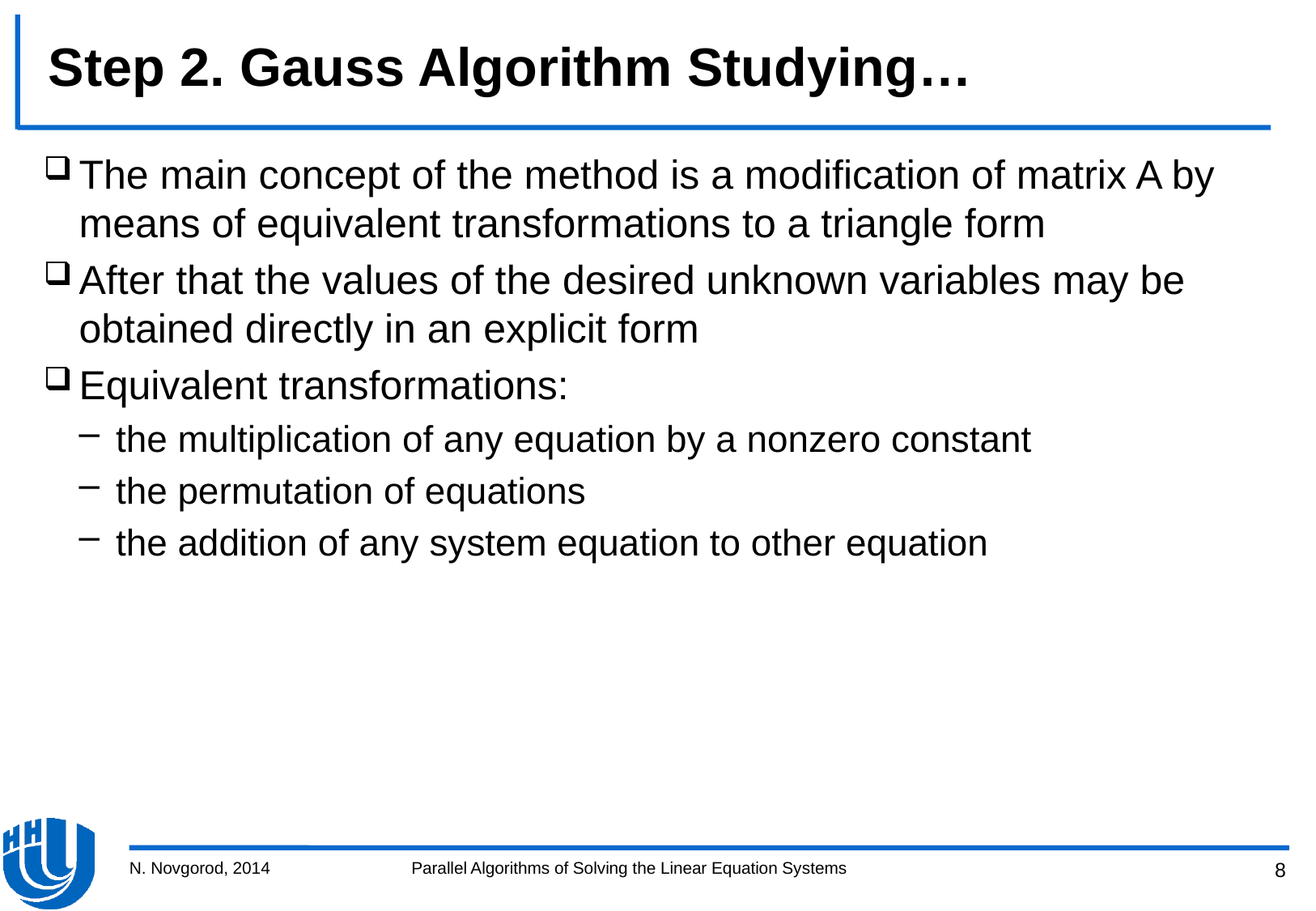

# Step 2. Gauss Algorithm Studying…
The main concept of the method is a modification of matrix A by means of equivalent transformations to a triangle form
After that the values of the desired unknown variables may be obtained directly in an explicit form
Equivalent transformations:
the multiplication of any equation by a nonzero constant
the permutation of equations
the addition of any system equation to other equation

N. Novgorod, 2014
Parallel Algorithms of Solving the Linear Equation Systems
8